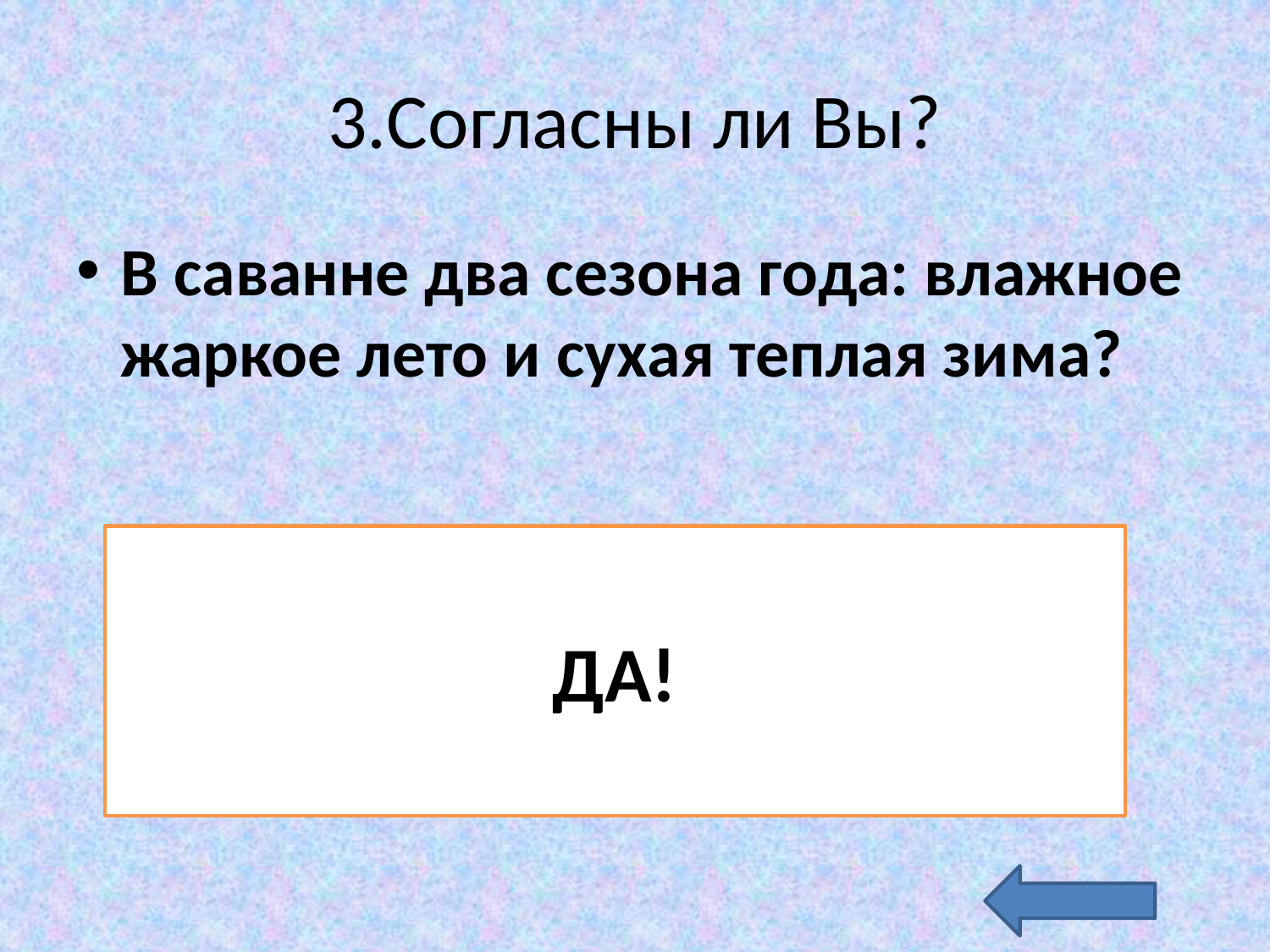

# 3.Согласны ли Вы?
В саванне два сезона года: влажное жаркое лето и сухая теплая зима?
ДА!